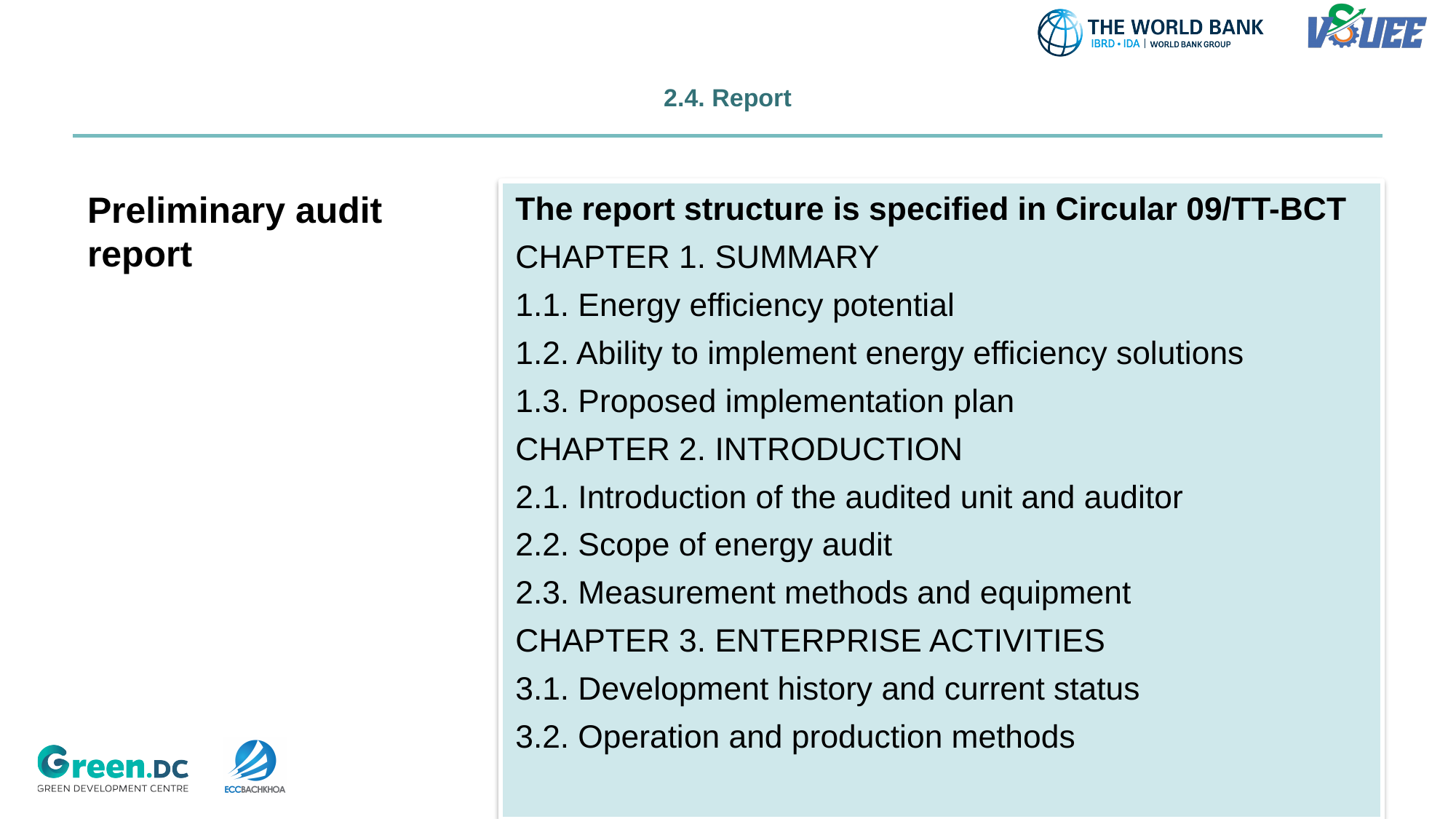

# 2.4. Report
Preliminary audit report
The report structure is specified in Circular 09/TT-BCT
CHAPTER 1. SUMMARY
1.1. Energy efficiency potential
1.2. Ability to implement energy efficiency solutions
1.3. Proposed implementation plan
CHAPTER 2. INTRODUCTION
2.1. Introduction of the audited unit and auditor
2.2. Scope of energy audit
2.3. Measurement methods and equipment
CHAPTER 3. ENTERPRISE ACTIVITIES
3.1. Development history and current status
3.2. Operation and production methods